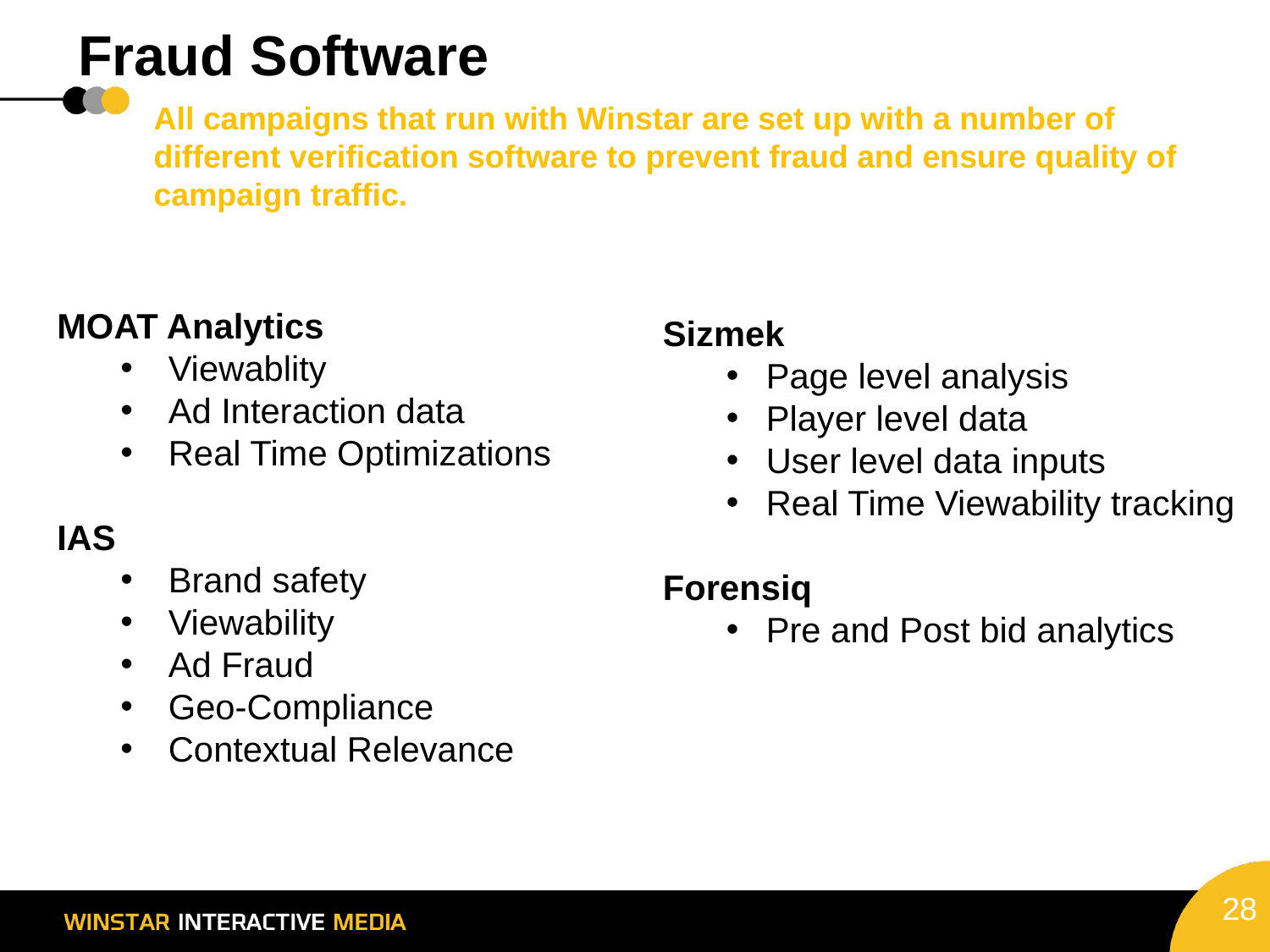

# Fraud Software
All campaigns that run with Winstar are set up with a number of different verification software to prevent fraud and ensure quality of campaign traffic.
MOAT Analytics
Viewablity
Ad Interaction data
Real Time Optimizations

IAS
Brand safety
Viewability
Ad Fraud
Geo-Compliance
Contextual Relevance
Sizmek
Page level analysis
Player level data
User level data inputs
Real Time Viewability tracking

Forensiq
Pre and Post bid analytics

28